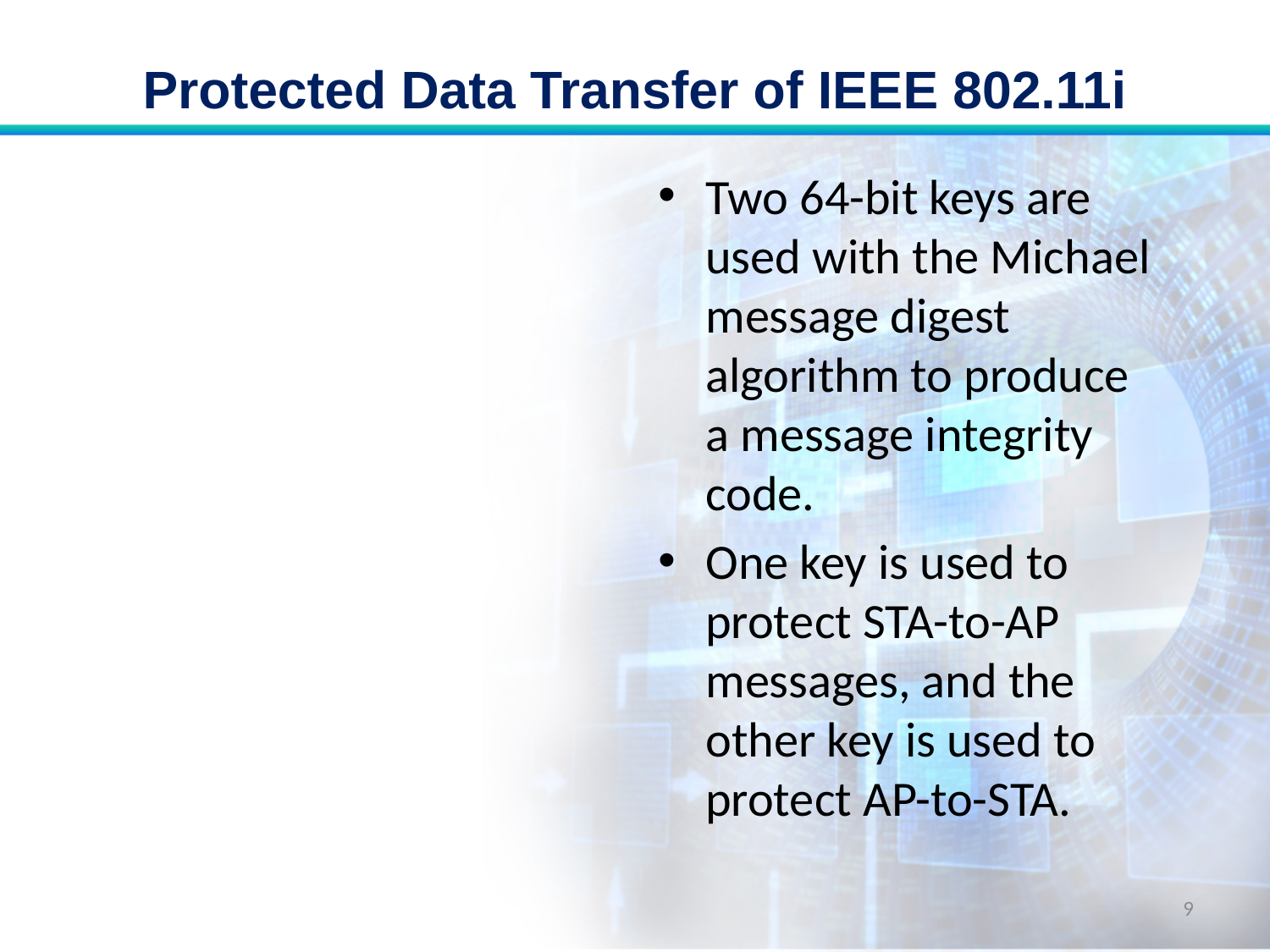

# Protected Data Transfer of IEEE 802.11i
Two 64-bit keys are used with the Michael message digest algorithm to produce a message integrity code.
One key is used to protect STA-to-AP messages, and the other key is used to protect AP-to-STA.
9